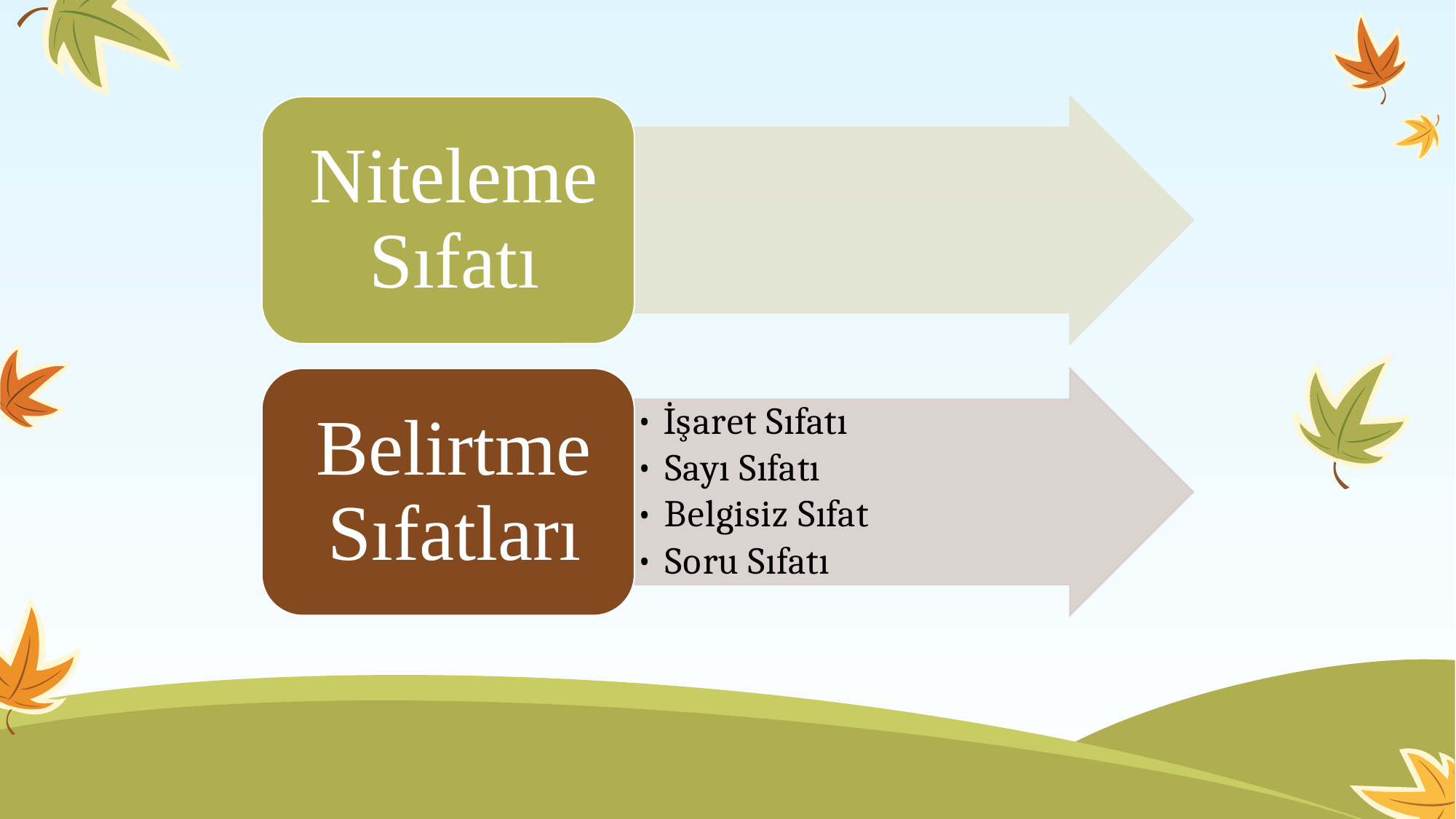

Niteleme Sıfatı
İşaret Sıfatı
Sayı Sıfatı
Belgisiz Sıfat
Soru Sıfatı
Belirtme Sıfatları